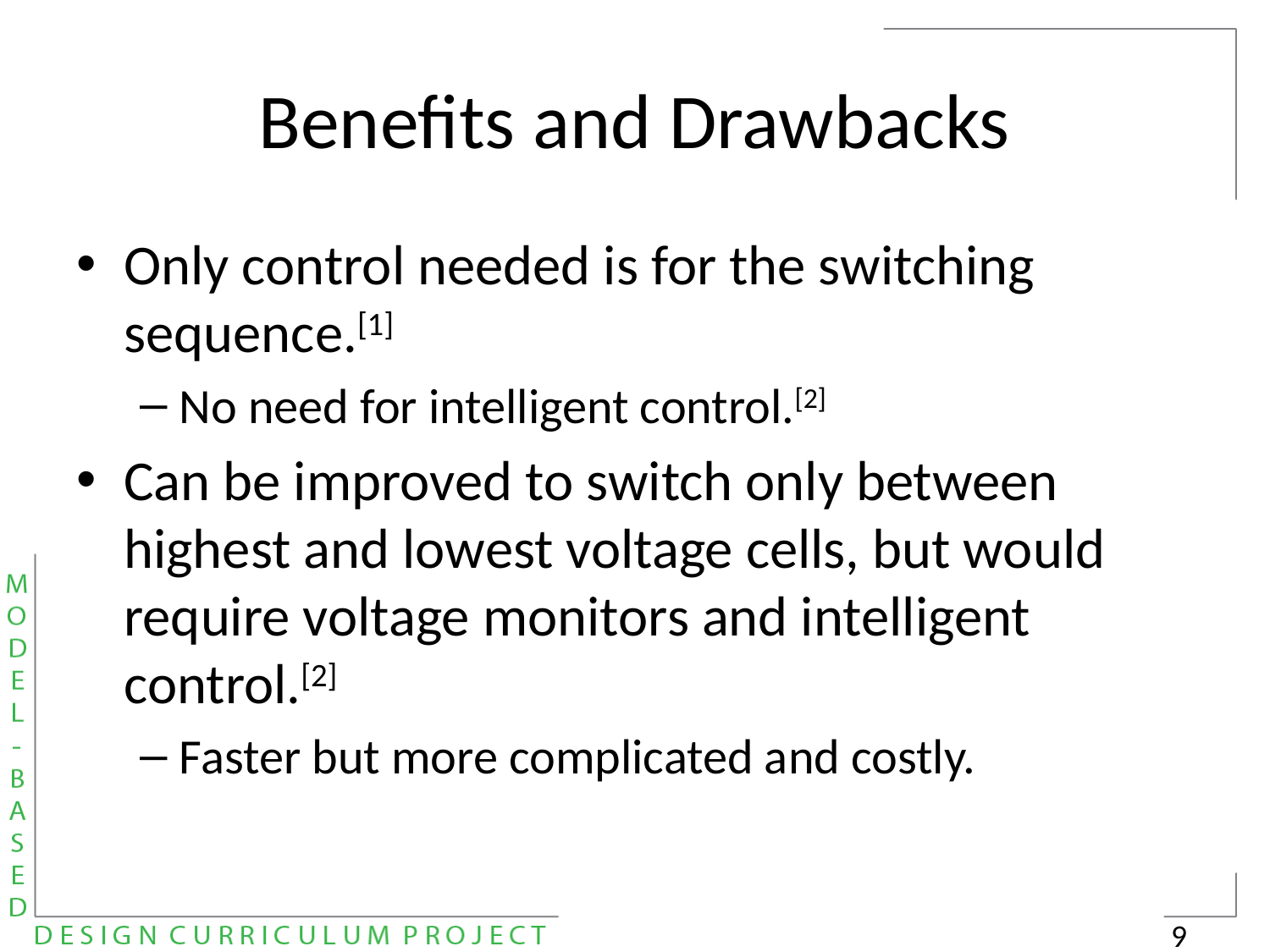

# Benefits and Drawbacks
Only control needed is for the switching sequence.[1]
No need for intelligent control.[2]
Can be improved to switch only between highest and lowest voltage cells, but would require voltage monitors and intelligent control.[2]
Faster but more complicated and costly.